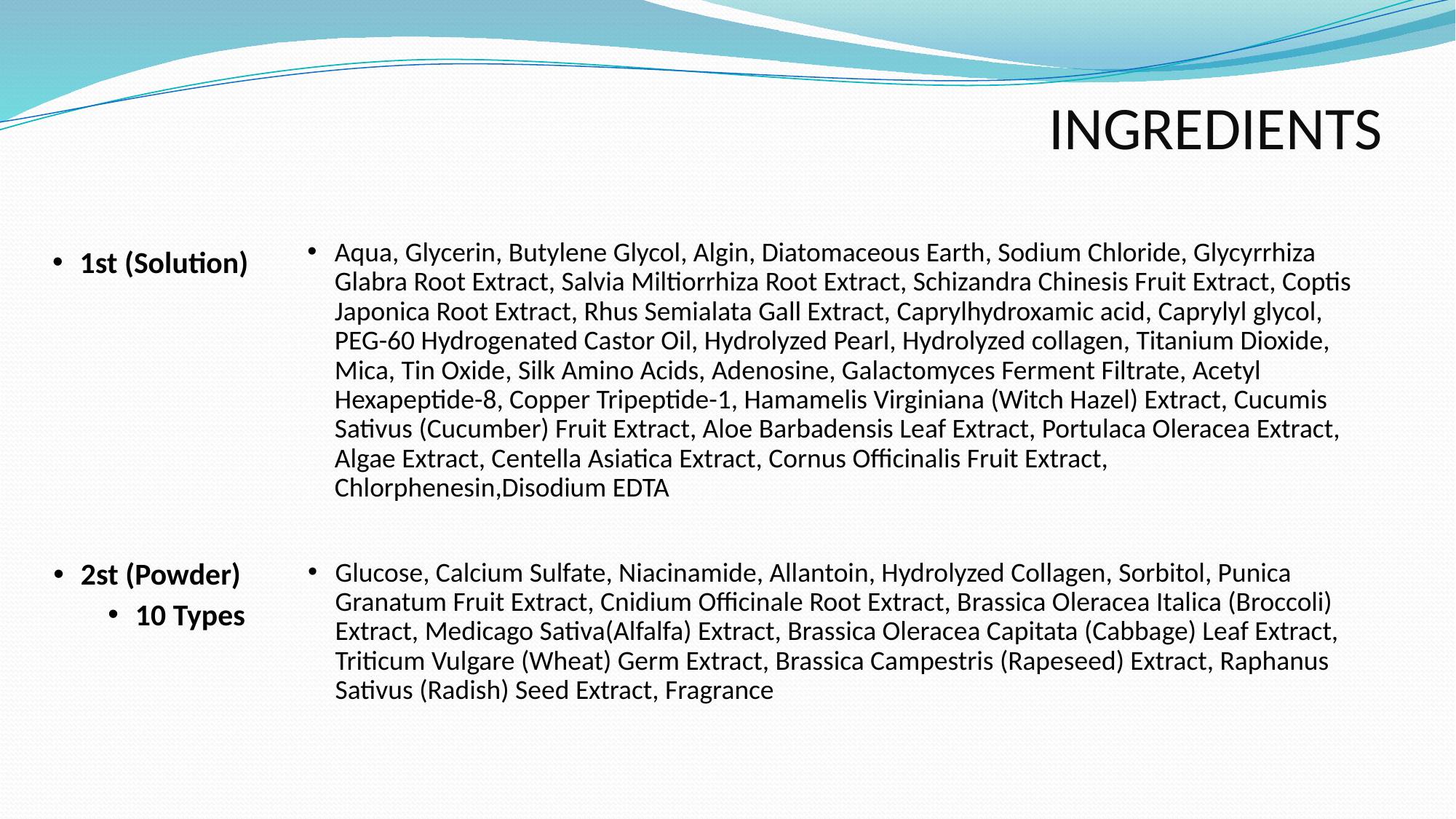

# INGREDIENTS
Aqua, Glycerin, Butylene Glycol, Algin, Diatomaceous Earth, Sodium Chloride, Glycyrrhiza Glabra Root Extract, Salvia Miltiorrhiza Root Extract, Schizandra Chinesis Fruit Extract, Coptis Japonica Root Extract, Rhus Semialata Gall Extract, Caprylhydroxamic acid, Caprylyl glycol, PEG-60 Hydrogenated Castor Oil, Hydrolyzed Pearl, Hydrolyzed collagen, Titanium Dioxide, Mica, Tin Oxide, Silk Amino Acids, Adenosine, Galactomyces Ferment Filtrate, Acetyl Hexapeptide-8, Copper Tripeptide-1, Hamamelis Virginiana (Witch Hazel) Extract, Cucumis Sativus (Cucumber) Fruit Extract, Aloe Barbadensis Leaf Extract, Portulaca Oleracea Extract, Algae Extract, Centella Asiatica Extract, Cornus Officinalis Fruit Extract, Chlorphenesin,Disodium EDTA
1st (Solution)
Glucose, Calcium Sulfate, Niacinamide, Allantoin, Hydrolyzed Collagen, Sorbitol, Punica Granatum Fruit Extract, Cnidium Officinale Root Extract, Brassica Oleracea Italica (Broccoli) Extract, Medicago Sativa(Alfalfa) Extract, Brassica Oleracea Capitata (Cabbage) Leaf Extract, Triticum Vulgare (Wheat) Germ Extract, Brassica Campestris (Rapeseed) Extract, Raphanus Sativus (Radish) Seed Extract, Fragrance
2st (Powder)
10 Types